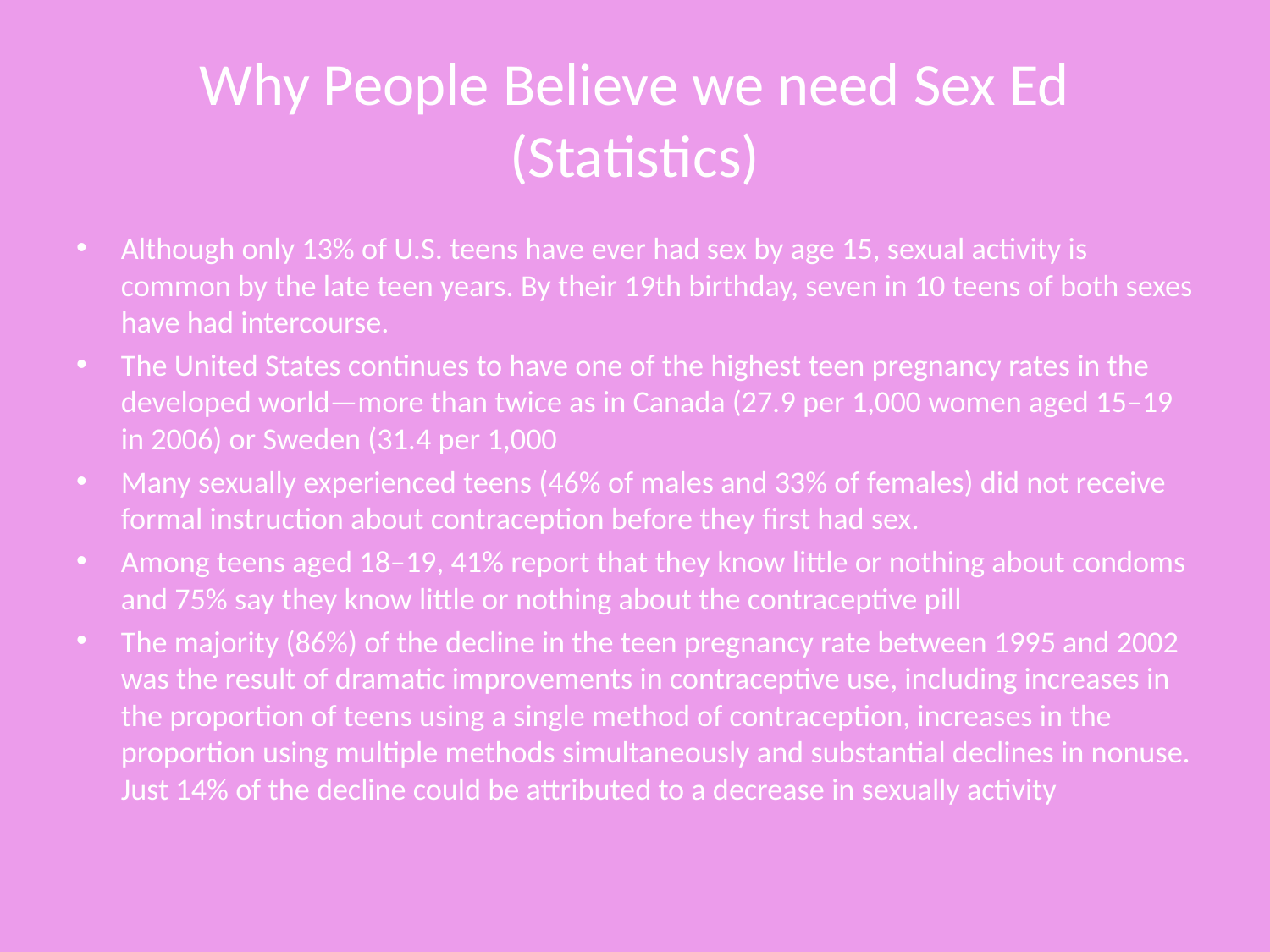

# Why People Believe we need Sex Ed (Statistics)
Although only 13% of U.S. teens have ever had sex by age 15, sexual activity is common by the late teen years. By their 19th birthday, seven in 10 teens of both sexes have had intercourse.
The United States continues to have one of the highest teen pregnancy rates in the developed world—more than twice as in Canada (27.9 per 1,000 women aged 15–19 in 2006) or Sweden (31.4 per 1,000
Many sexually experienced teens (46% of males and 33% of females) did not receive formal instruction about contraception before they first had sex.
Among teens aged 18–19, 41% report that they know little or nothing about condoms and 75% say they know little or nothing about the contraceptive pill
The majority (86%) of the decline in the teen pregnancy rate between 1995 and 2002 was the result of dramatic improvements in contraceptive use, including increases in the proportion of teens using a single method of contraception, increases in the proportion using multiple methods simultaneously and substantial declines in nonuse. Just 14% of the decline could be attributed to a decrease in sexually activity